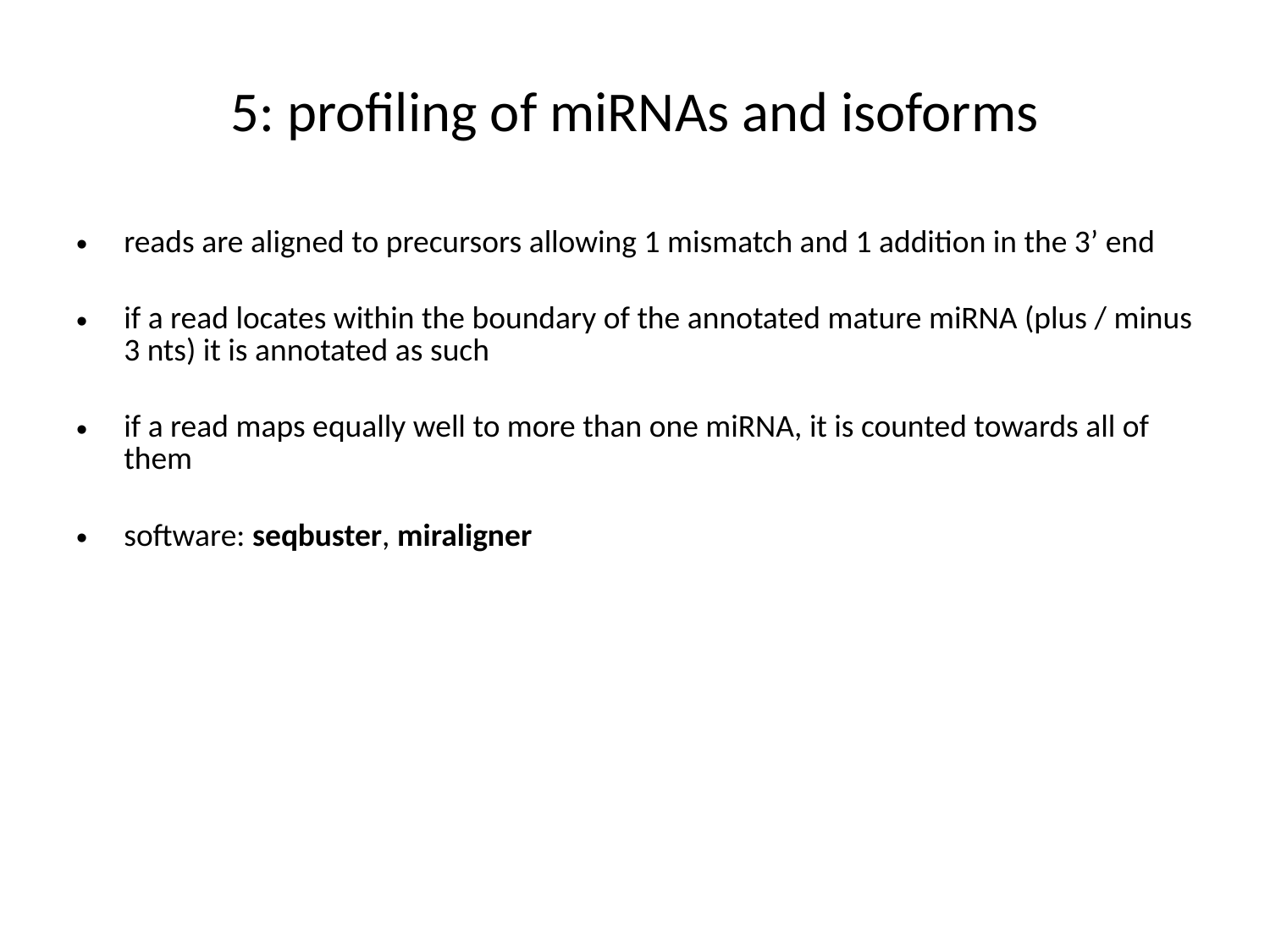

# 5: profiling of miRNAs and isoforms
reads are aligned to precursors allowing 1 mismatch and 1 addition in the 3’ end

if a read locates within the boundary of the annotated mature miRNA (plus / minus 3 nts) it is annotated as such

if a read maps equally well to more than one miRNA, it is counted towards all of them

software: seqbuster, miraligner